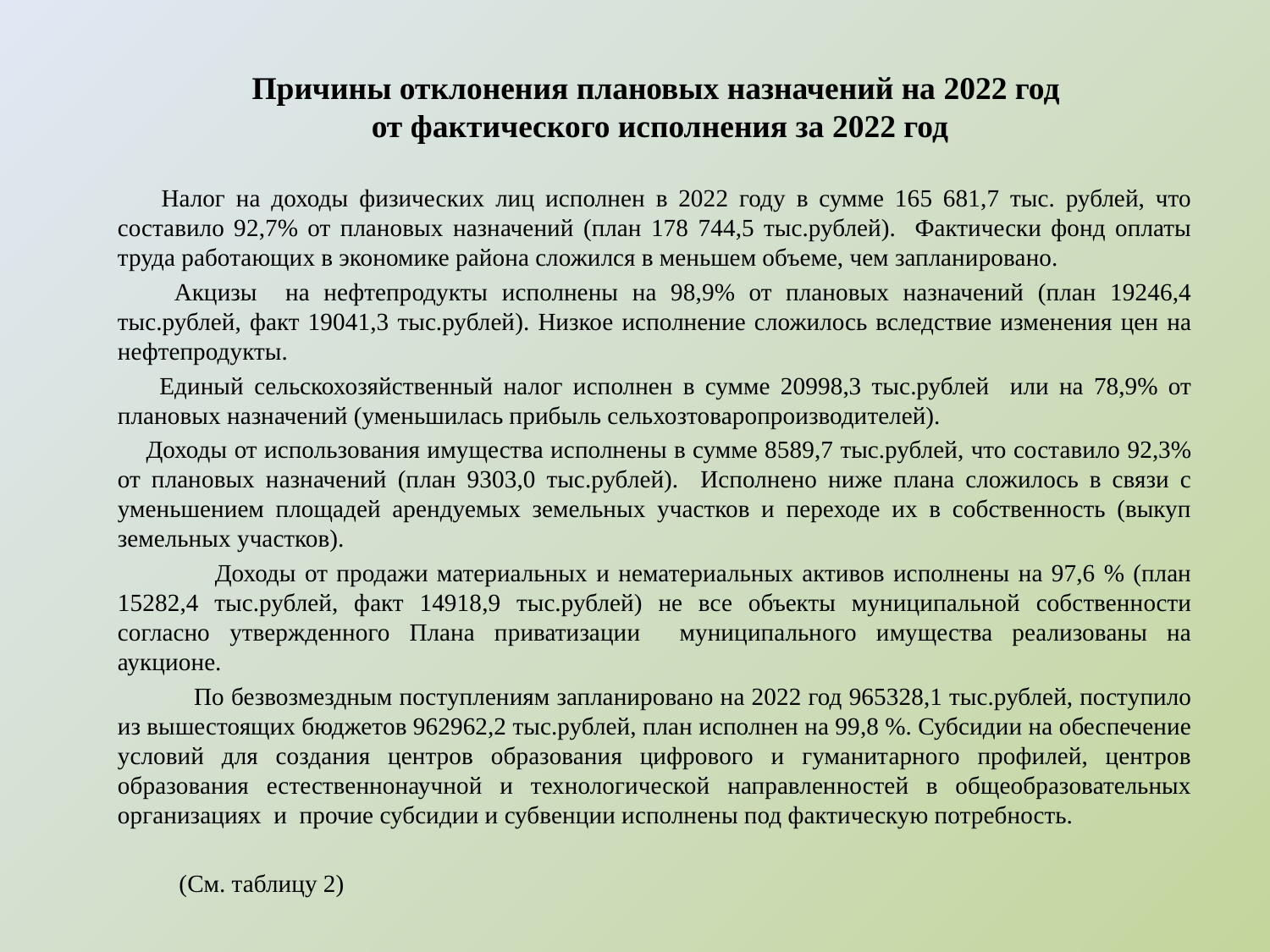

# Причины отклонения плановых назначений на 2022 год от фактического исполнения за 2022 год
    Налог на доходы физических лиц исполнен в 2022 году в сумме 165 681,7 тыс. рублей, что составило 92,7% от плановых назначений (план 178 744,5 тыс.рублей).  Фактически фонд оплаты труда работающих в экономике района сложился в меньшем объеме, чем запланировано.
    Акцизы  на нефтепродукты исполнены на 98,9% от плановых назначений (план 19246,4 тыс.рублей, факт 19041,3 тыс.рублей). Низкое исполнение сложилось вследствие изменения цен на нефтепродукты.
    Единый сельскохозяйственный налог исполнен в сумме 20998,3 тыс.рублей  или на 78,9% от плановых назначений (уменьшилась прибыль сельхозтоваропроизводителей).
    Доходы от использования имущества исполнены в сумме 8589,7 тыс.рублей, что составило 92,3% от плановых назначений (план 9303,0 тыс.рублей).  Исполнено ниже плана сложилось в связи с уменьшением площадей арендуемых земельных участков и переходе их в собственность (выкуп земельных участков).
           Доходы от продажи материальных и нематериальных активов исполнены на 97,6 % (план 15282,4 тыс.рублей, факт 14918,9 тыс.рублей) не все объекты муниципальной собственности согласно утвержденного Плана приватизации  муниципального имущества реализованы на аукционе.
           По безвозмездным поступлениям запланировано на 2022 год 965328,1 тыс.рублей, поступило из вышестоящих бюджетов 962962,2 тыс.рублей, план исполнен на 99,8 %. Субсидии на обеспечение условий для создания центров образования цифрового и гуманитарного профилей, центров образования естественнонаучной и технологической направленностей в общеобразовательных организациях  и  прочие субсидии и субвенции исполнены под фактическую потребность.

          (См. таблицу 2)